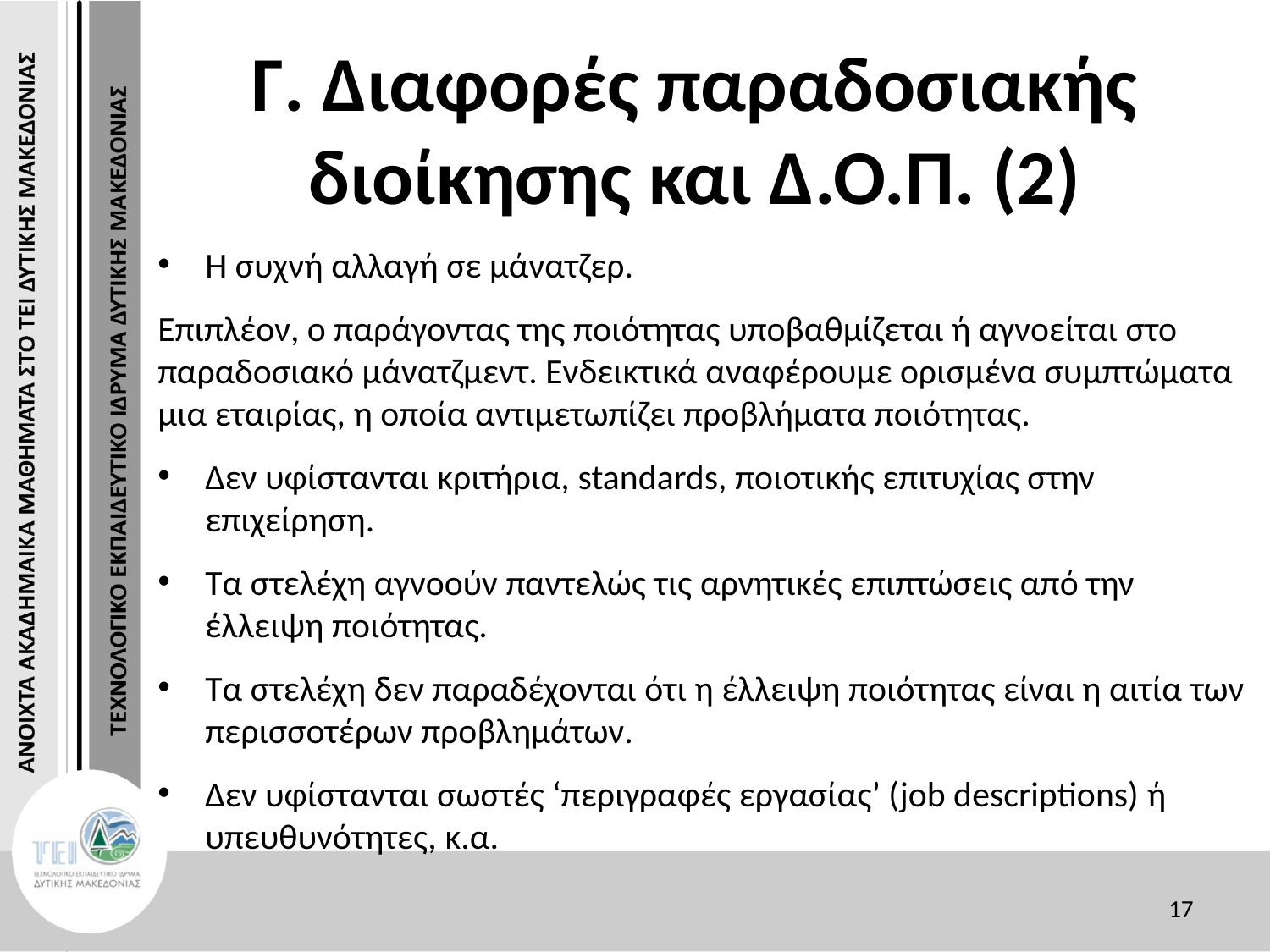

# Γ. Διαφορές παραδοσιακής διοίκησης και Δ.Ο.Π. (2)
Η συχνή αλλαγή σε μάνατζερ.
Επιπλέον, ο παράγοντας της ποιότητας υποβαθμίζεται ή αγνοείται στο παραδοσιακό μάνατζμεντ. Ενδεικτικά αναφέρουμε ορισμένα συμπτώματα μια εταιρίας, η οποία αντιμετωπίζει προβλήματα ποιότητας.
Δεν υφίστανται κριτήρια, standards, ποιοτικής επιτυχίας στην επιχείρηση.
Τα στελέχη αγνοούν παντελώς τις αρνητικές επιπτώσεις από την έλλειψη ποιότητας.
Τα στελέχη δεν παραδέχονται ότι η έλλειψη ποιότητας είναι η αιτία των περισσοτέρων προβλημάτων.
Δεν υφίστανται σωστές ‘περιγραφές εργασίας’ (job descriptions) ή υπευθυνότητες, κ.α.
17